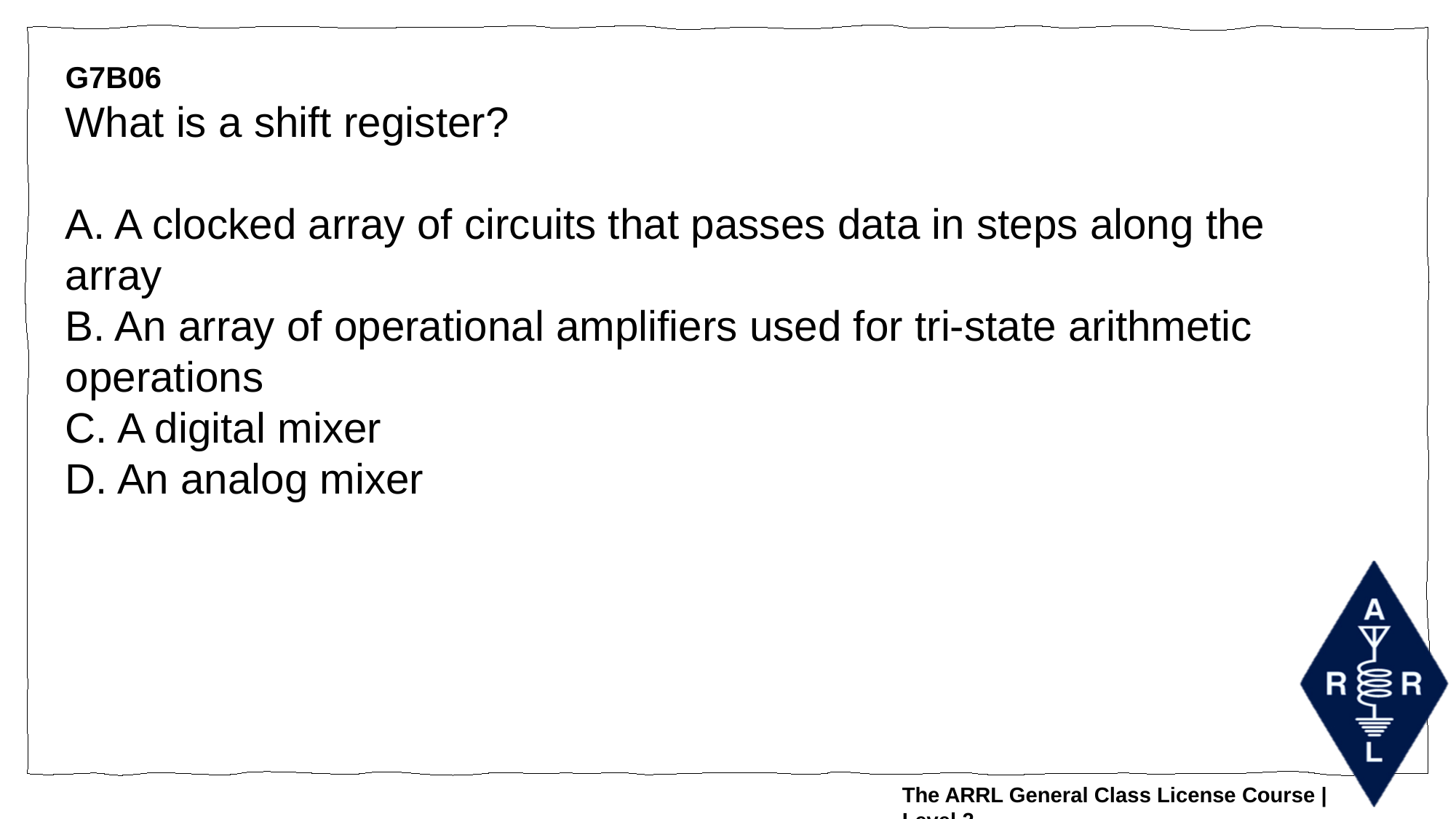

G7B06
What is a shift register?

A. A clocked array of circuits that passes data in steps along the array
B. An array of operational amplifiers used for tri-state arithmetic operations
C. A digital mixer
D. An analog mixer